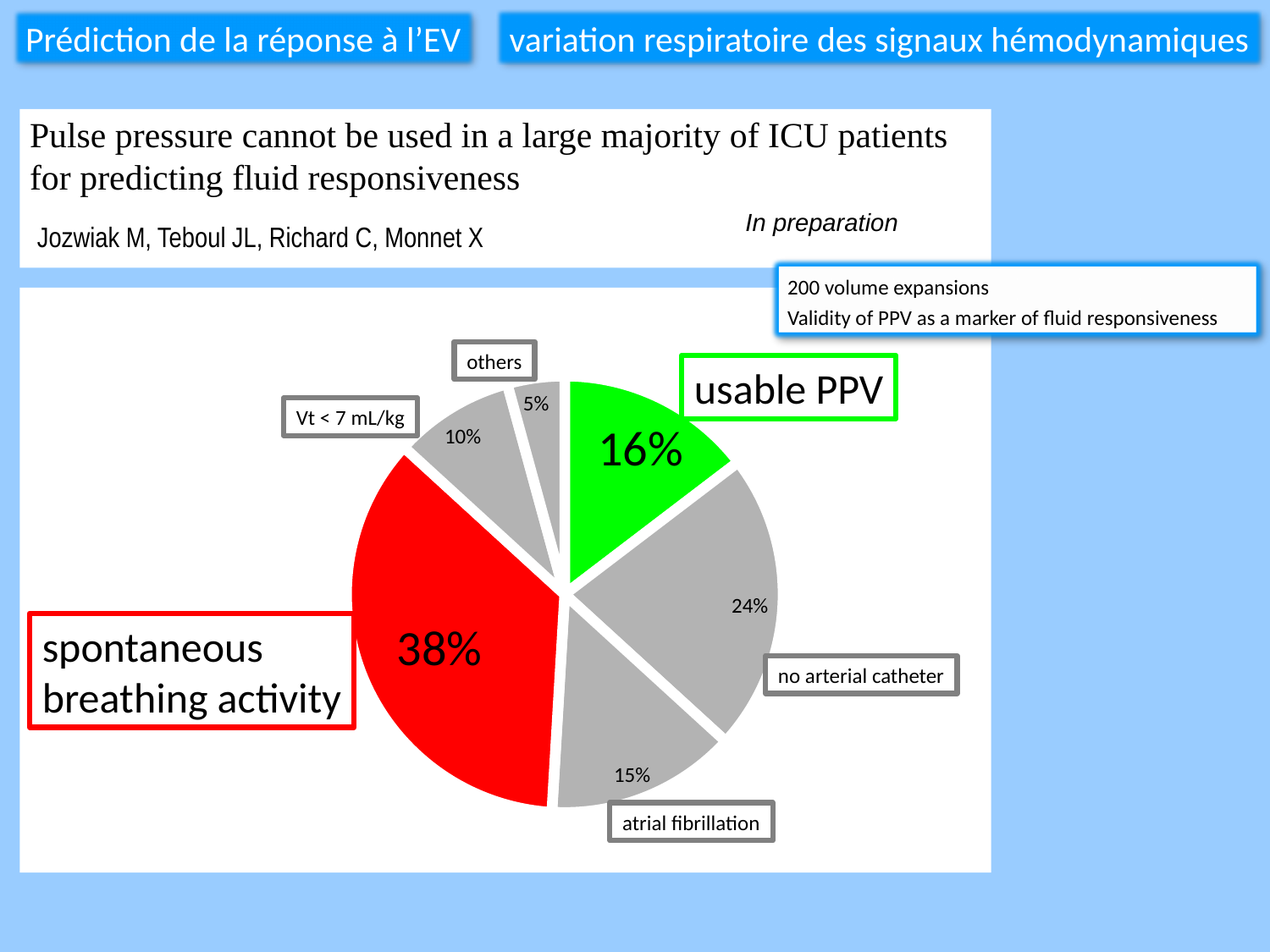

Prédiction de la réponse à l’EV
variation respiratoire des signaux hémodynamiques
Pulse pressure cannot be used in a large majority of ICU patients
for predicting fluid responsiveness

In preparation
Jozwiak M, Teboul JL, Richard C, Monnet X
200 volume expansions
Validity of PPV as a marker of fluid responsiveness

others
usable PPV

5%
Vt < 7 mL/kg
16%
10%

24%

no arterial catheter
15%
atrial fibrillation
spontaneous
breathing activity
38%